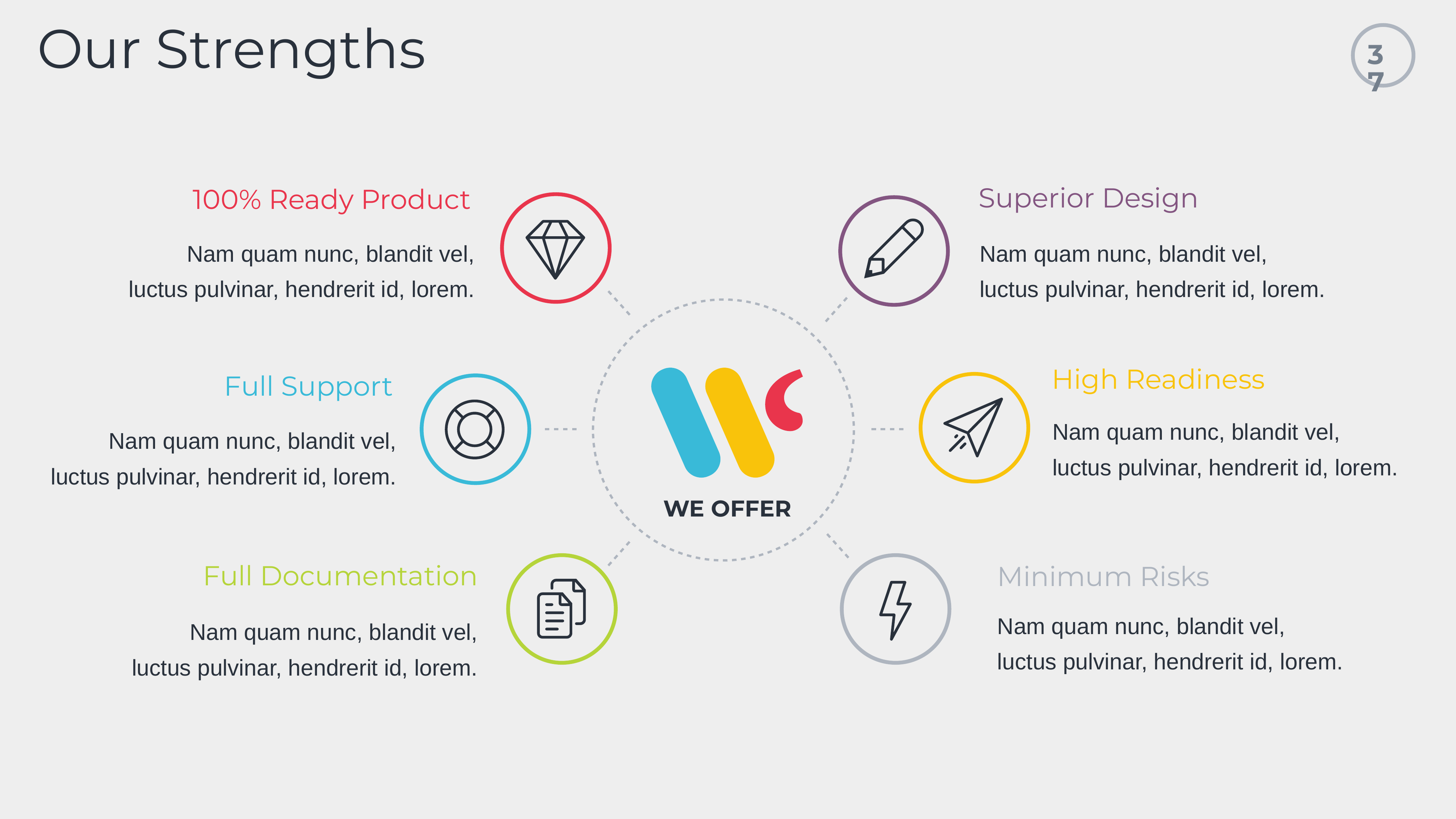

Our Strengths
37
Superior Design
100% Ready Product

Nam quam nunc, blandit vel, luctus pulvinar, hendrerit id, lorem.
Nam quam nunc, blandit vel, luctus pulvinar, hendrerit id, lorem.

High Readiness

Full Support

Nam quam nunc, blandit vel, luctus pulvinar, hendrerit id, lorem.

Nam quam nunc, blandit vel, luctus pulvinar, hendrerit id, lorem.
we offer

Full Documentation
Minimum Risks

Nam quam nunc, blandit vel, luctus pulvinar, hendrerit id, lorem.
Nam quam nunc, blandit vel, luctus pulvinar, hendrerit id, lorem.